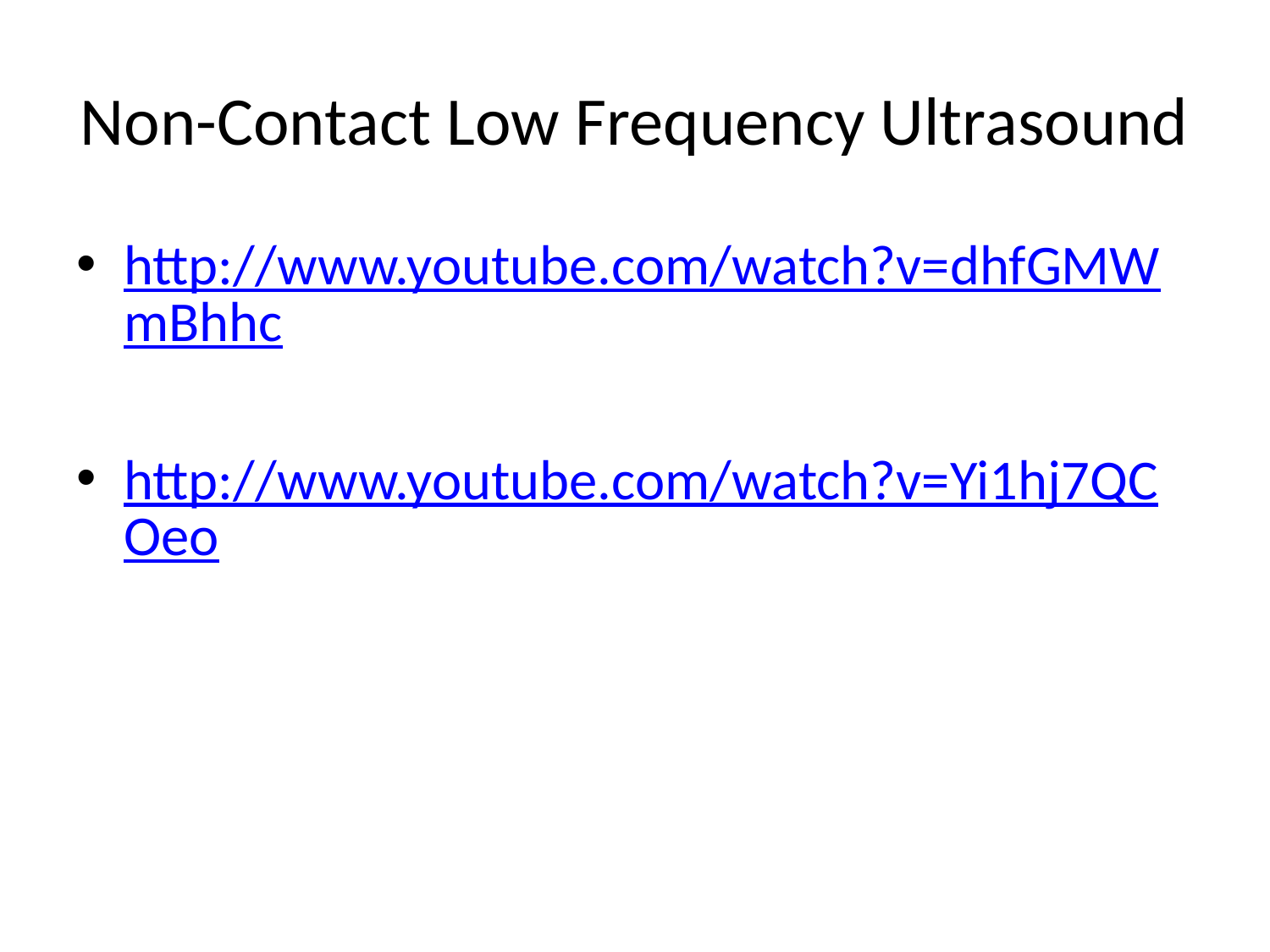

# Non-Contact Low Frequency Ultrasound
http://www.youtube.com/watch?v=dhfGMWmBhhc

http://www.youtube.com/watch?v=Yi1hj7QCOeo